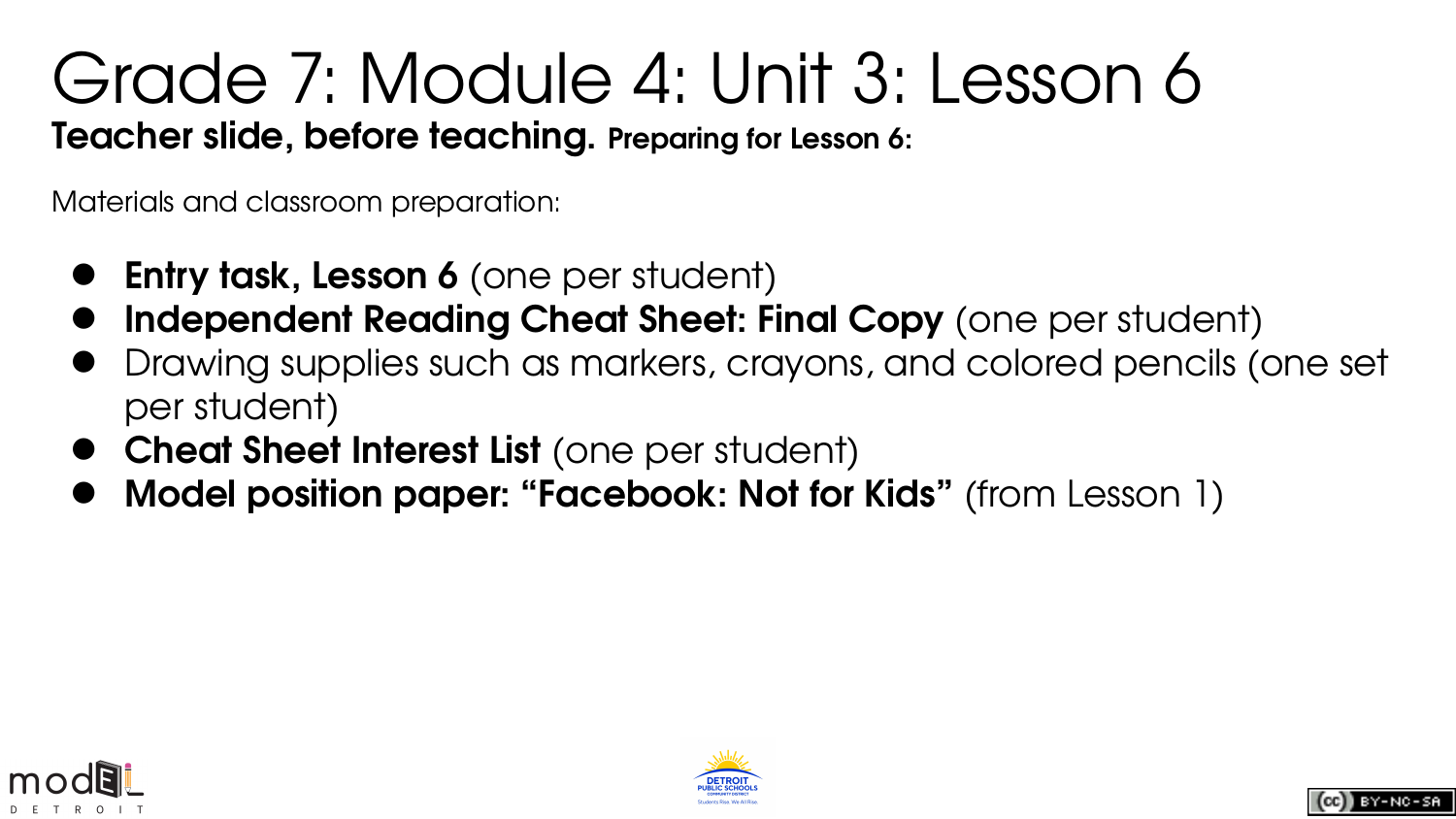

Grade 7: Module 4: Unit 3: Lesson 6
Teacher slide, before teaching. Preparing for Lesson 6:

Materials and classroom preparation:

Entry task, Lesson 6 (one per student)
Independent Reading Cheat Sheet: Final Copy (one per student)
Drawing supplies such as markers, crayons, and colored pencils (one set per student)
Cheat Sheet Interest List (one per student)
Model position paper: “Facebook: Not for Kids” (from Lesson 1)